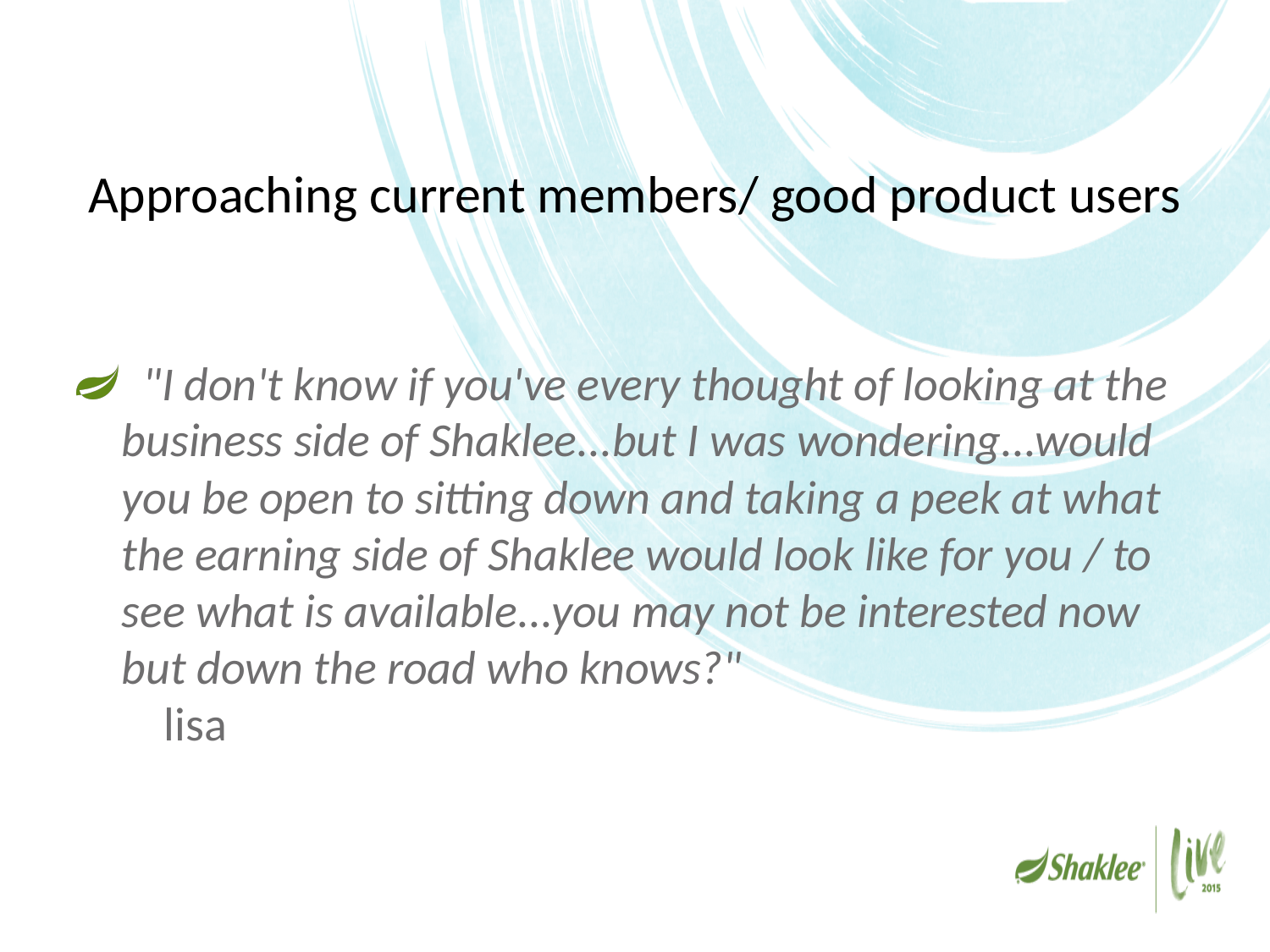

# Approaching current members/ good product users

  "I don't know if you've every thought of looking at the business side of Shaklee...but I was wondering...would you be open to sitting down and taking a peek at what the earning side of Shaklee would look like for you / to see what is available...you may not be interested now but down the road who knows?"
    lisa